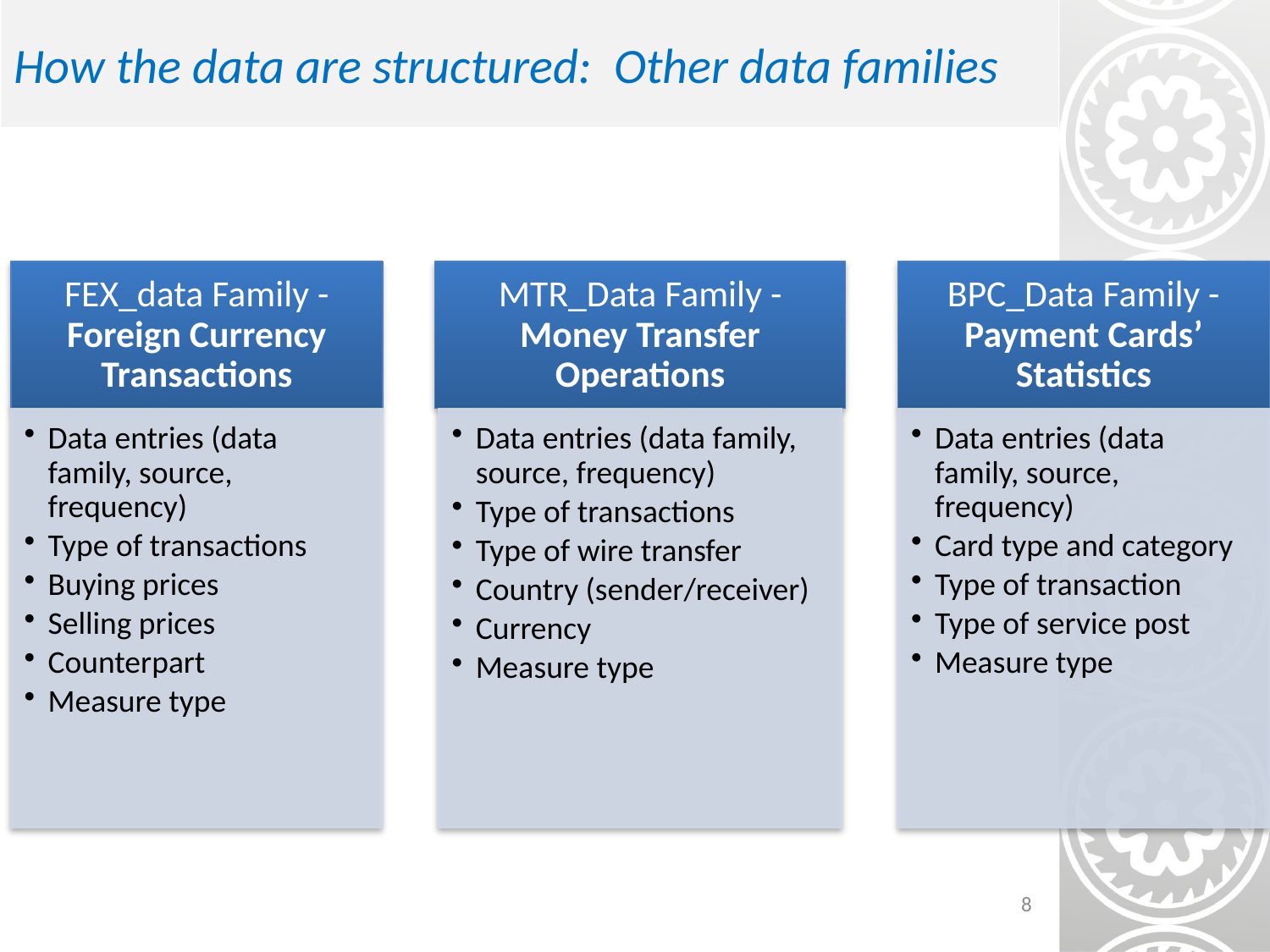

# How the data are structured:  Other data families
FEX_data Family - Foreign Currency Transactions
Data entries (data family, source, frequency)
Type of transactions
Buying prices
Selling prices
Counterpart
Measure type
MTR_Data Family - Money Transfer Operations
Data entries (data family, source, frequency)
Type of transactions
Type of wire transfer
Country (sender/receiver)
Currency
Measure type

BPC_Data Family - Payment Cards’ Statistics
Data entries (data family, source, frequency)
Card type and category
Type of transaction
Type of service post
Measure type
8